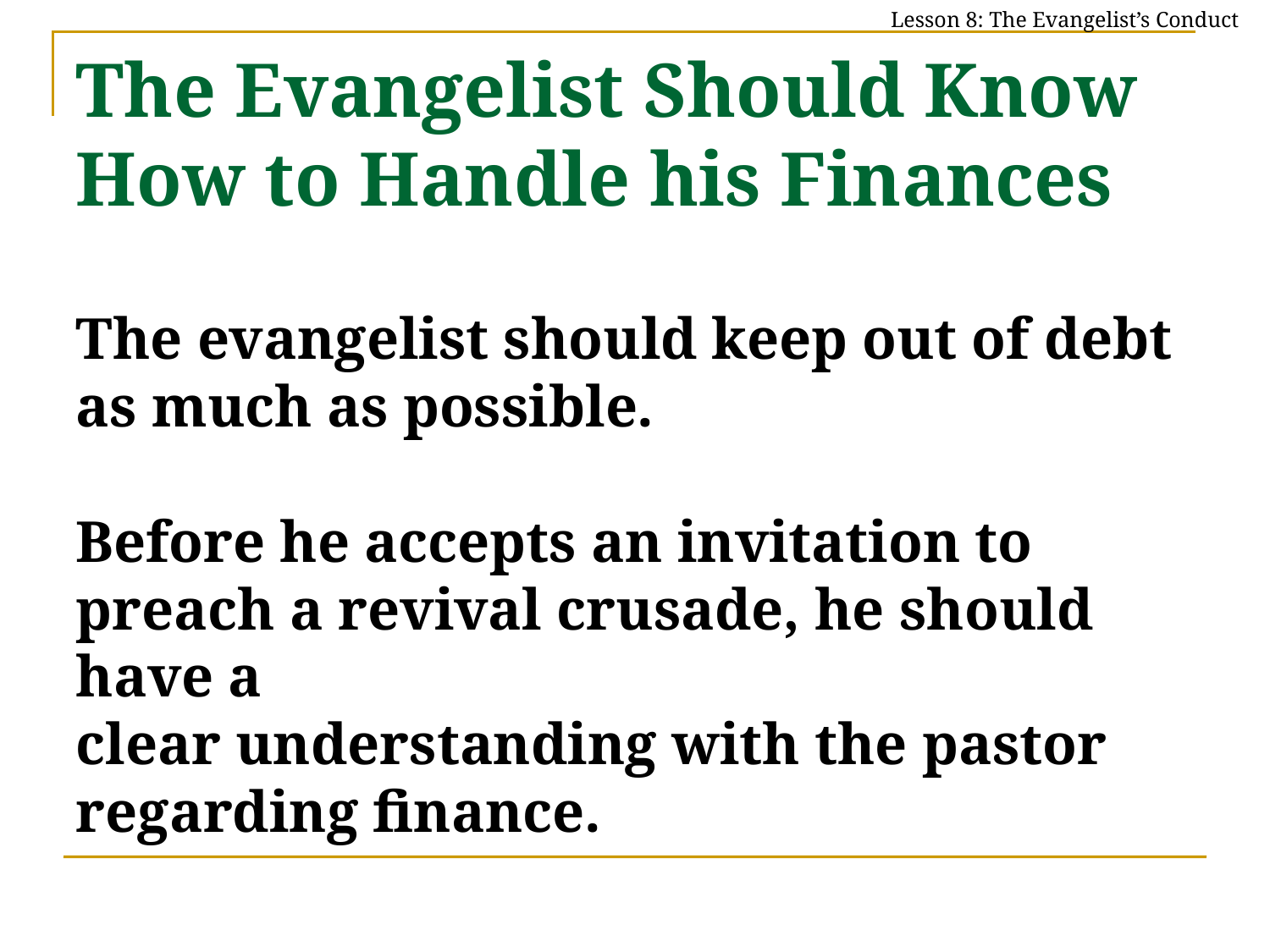

Lesson 8: The Evangelist’s Conduct
The Evangelist Should Know How to Handle his Finances
The evangelist should keep out of debt as much as possible.

Before he accepts an invitation to preach a revival crusade, he should have a
clear understanding with the pastor regarding finance.